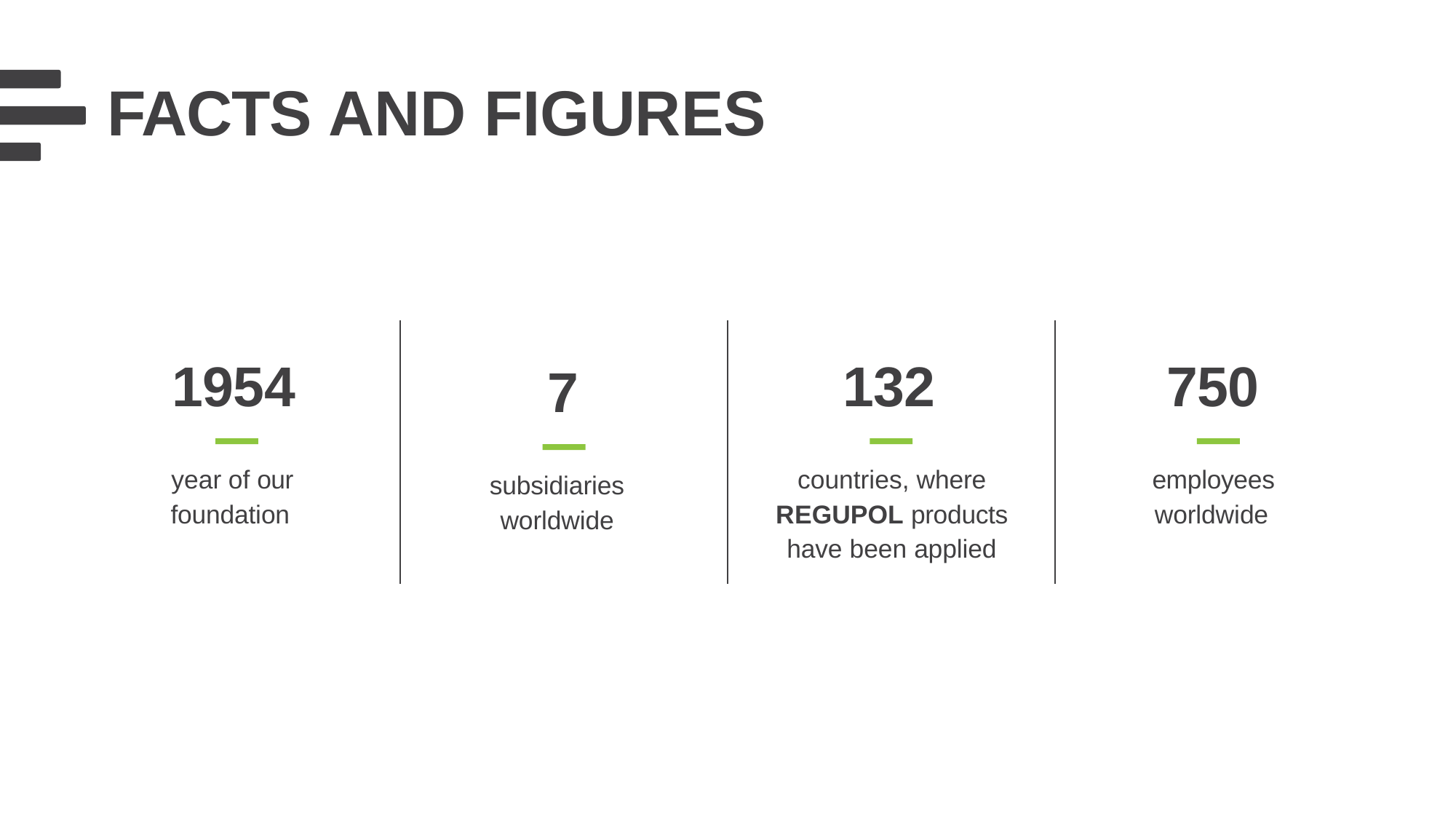

# FACTS AND FIGURES

1954
132
750
7

year of our foundation
countries, where REGUPOL products have been applied
employees worldwide
subsidiaries worldwide